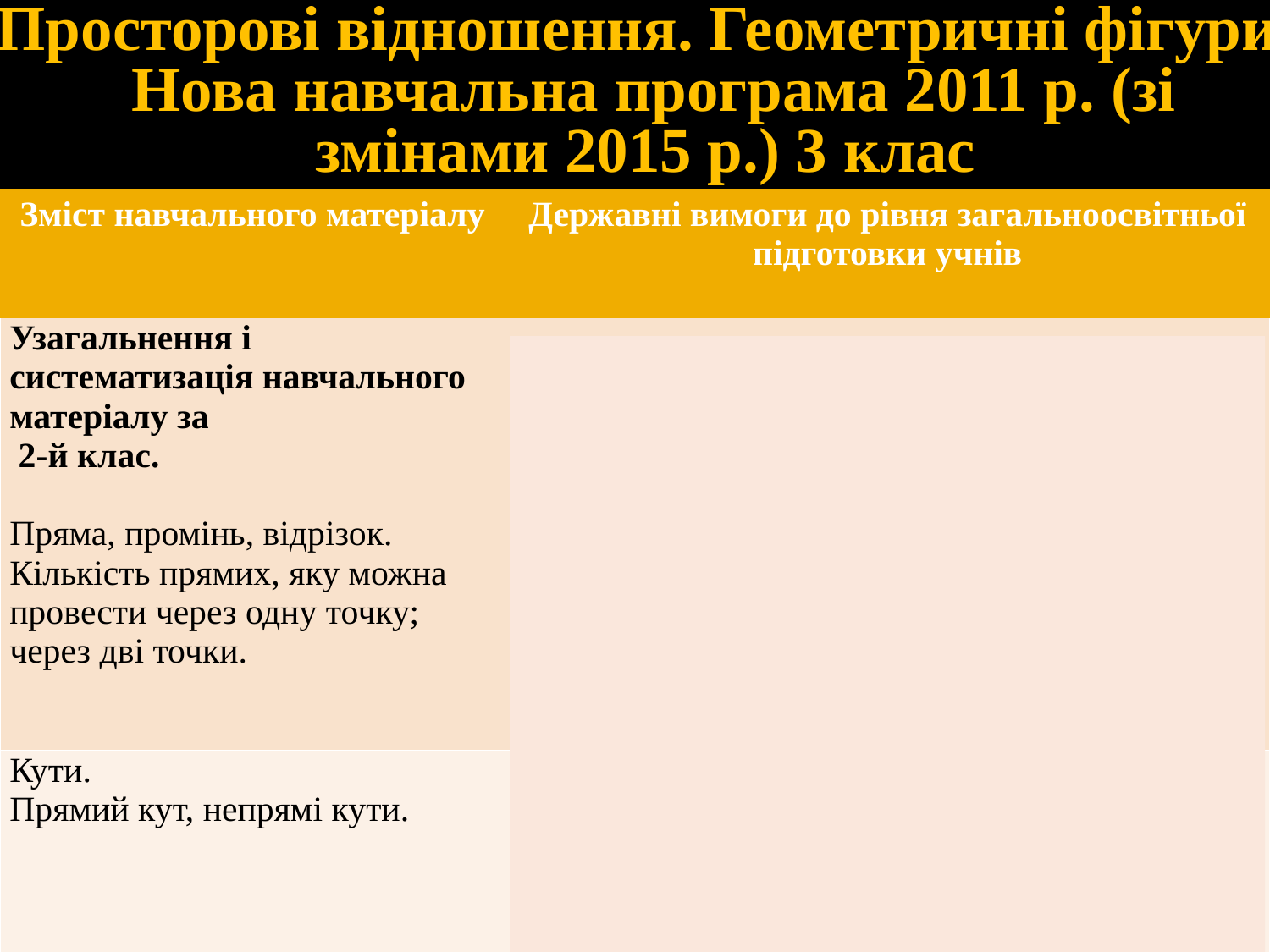

# Просторові відношення. Геометричні фігури. Нова навчальна програма 2011 р. (зі змінами 2015 р.) 3 клас
| Зміст навчального матеріалу | Державні вимоги до рівня загальноосвітньої підготовки учнів |
| --- | --- |
| Узагальнення і систематизація навчального матеріалу за 2-й клас.   Пряма, промінь, відрізок. Кількість прямих, яку можна провести через одну точку; через дві точки. | розуміє, що через одну точку можна провести безліч прямих; |
| Кути. Прямий кут, непрямі кути. | розрізняє прямі й непрямі кути; будує прямий кут за допомогою лінійки на аркуші паперу у клітинку; |